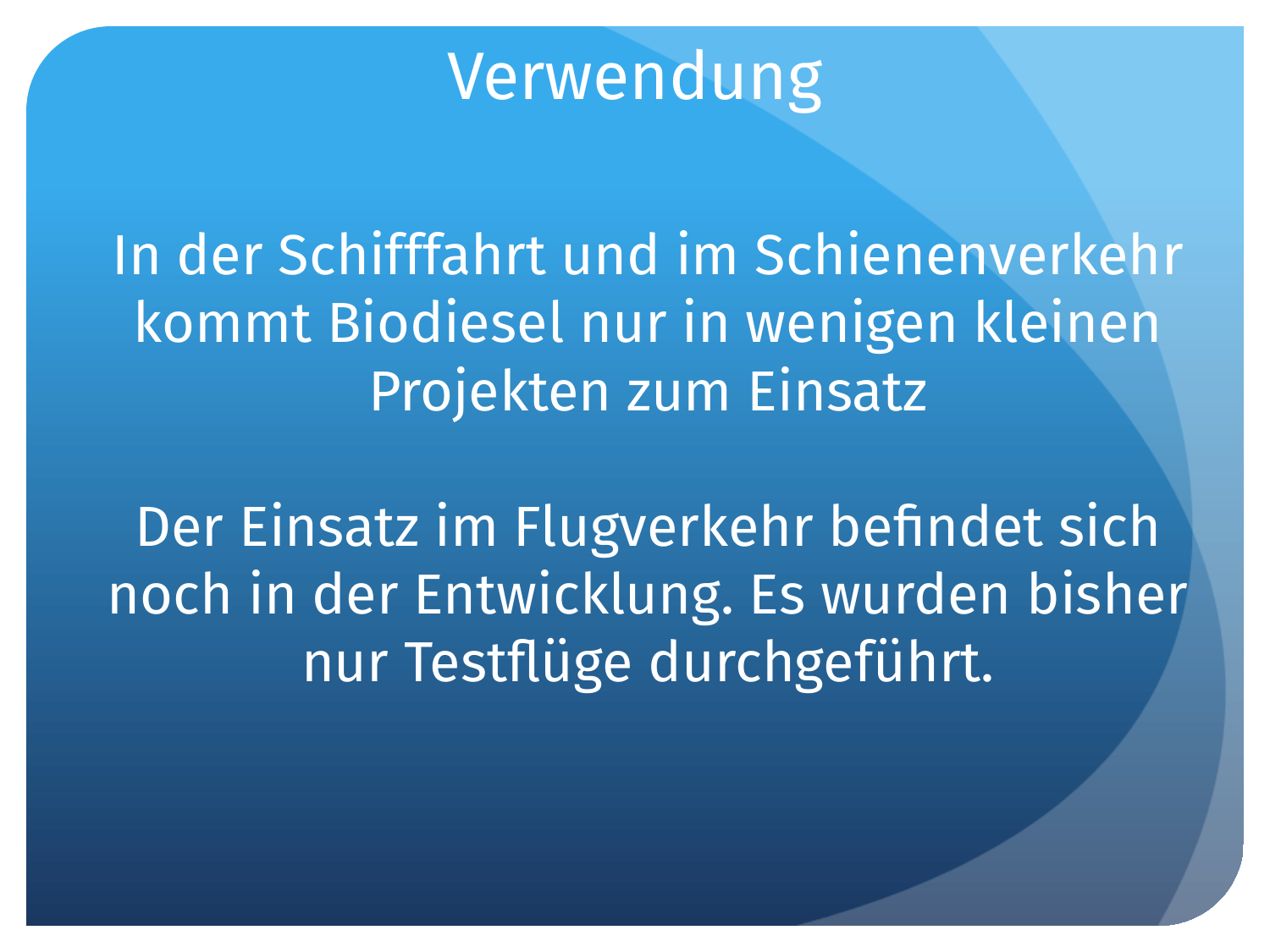

# Verwendung

In der Schifffahrt und im Schienenverkehr kommt Biodiesel nur in wenigen kleinen Projekten zum Einsatz

Der Einsatz im Flugverkehr befindet sich noch in der Entwicklung. Es wurden bisher nur Testflüge durchgeführt.